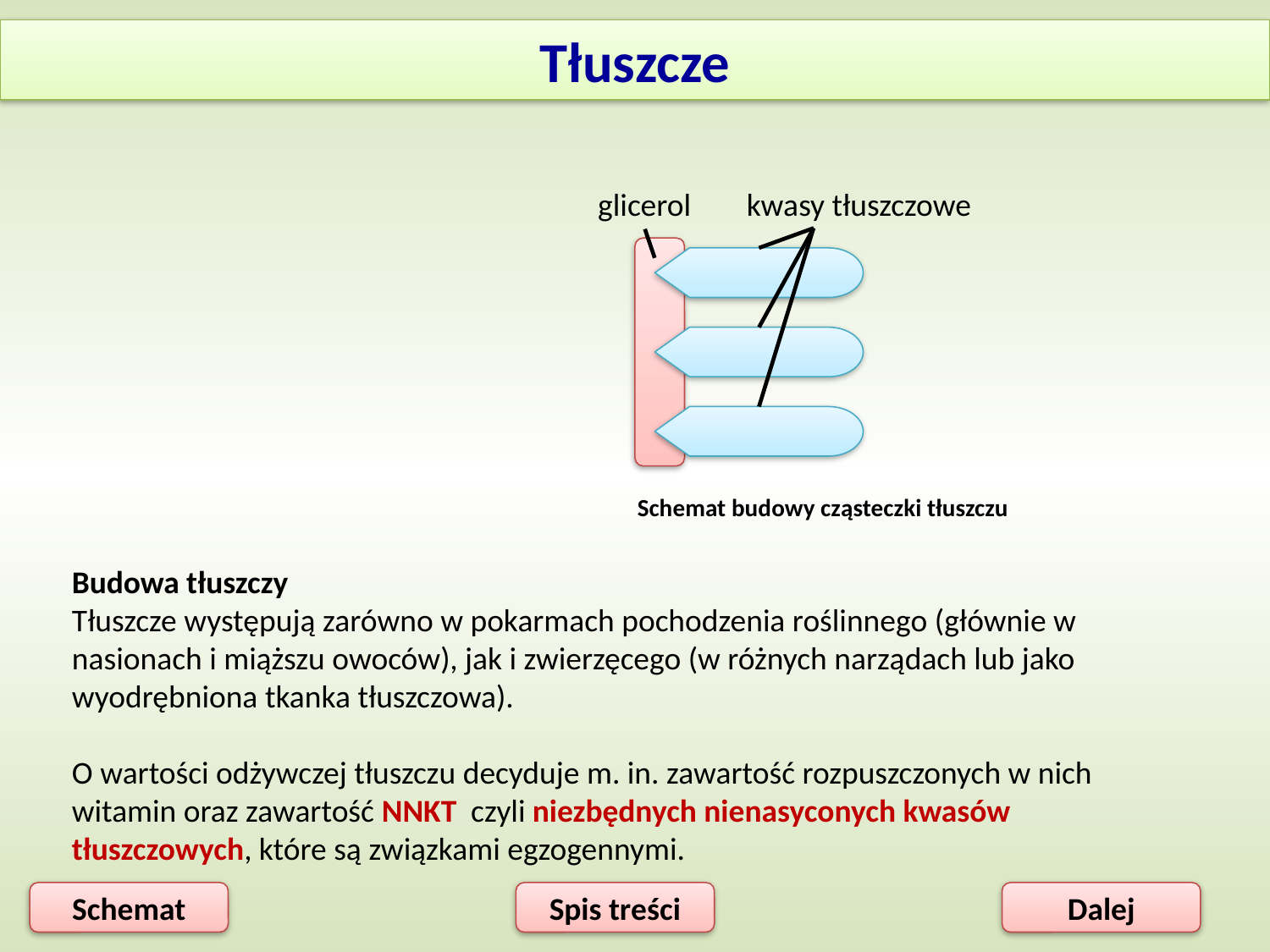

Tłuszcze
glicerol
kwasy tłuszczowe

Schemat budowy cząsteczki tłuszczu
Budowa tłuszczy
Tłuszcze występują zarówno w pokarmach pochodzenia roślinnego (głównie w nasionach i miąższu owoców), jak i zwierzęcego (w różnych narządach lub jako wyodrębniona tkanka tłuszczowa).

O wartości odżywczej tłuszczu decyduje m. in. zawartość rozpuszczonych w nich witamin oraz zawartość NNKT  czyli niezbędnych nienasyconych kwasów tłuszczowych, które są związkami egzogennymi.
Schemat
Spis treści
Dalej